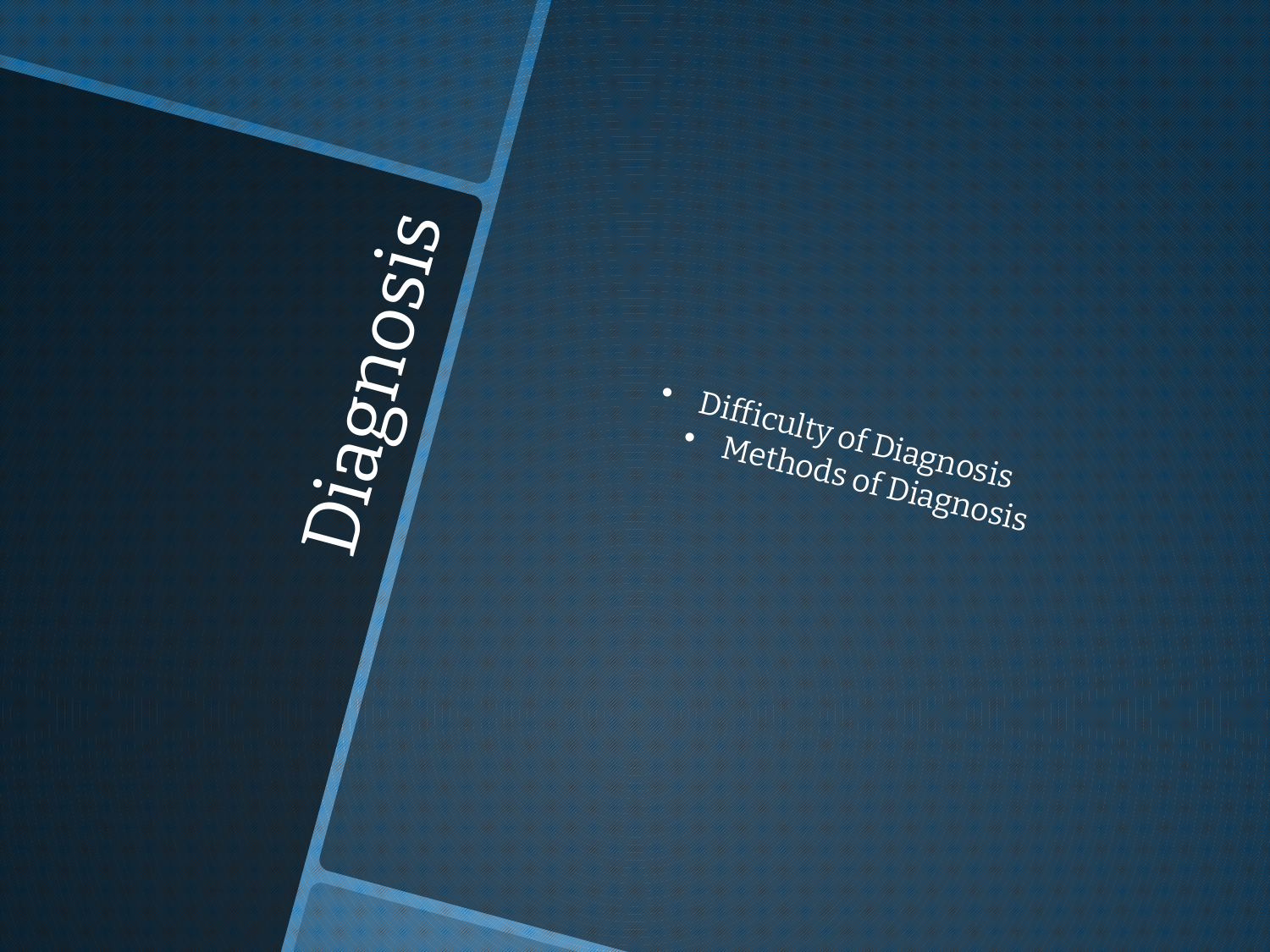

Difficulty of Diagnosis
Methods of Diagnosis

# Diagnosis